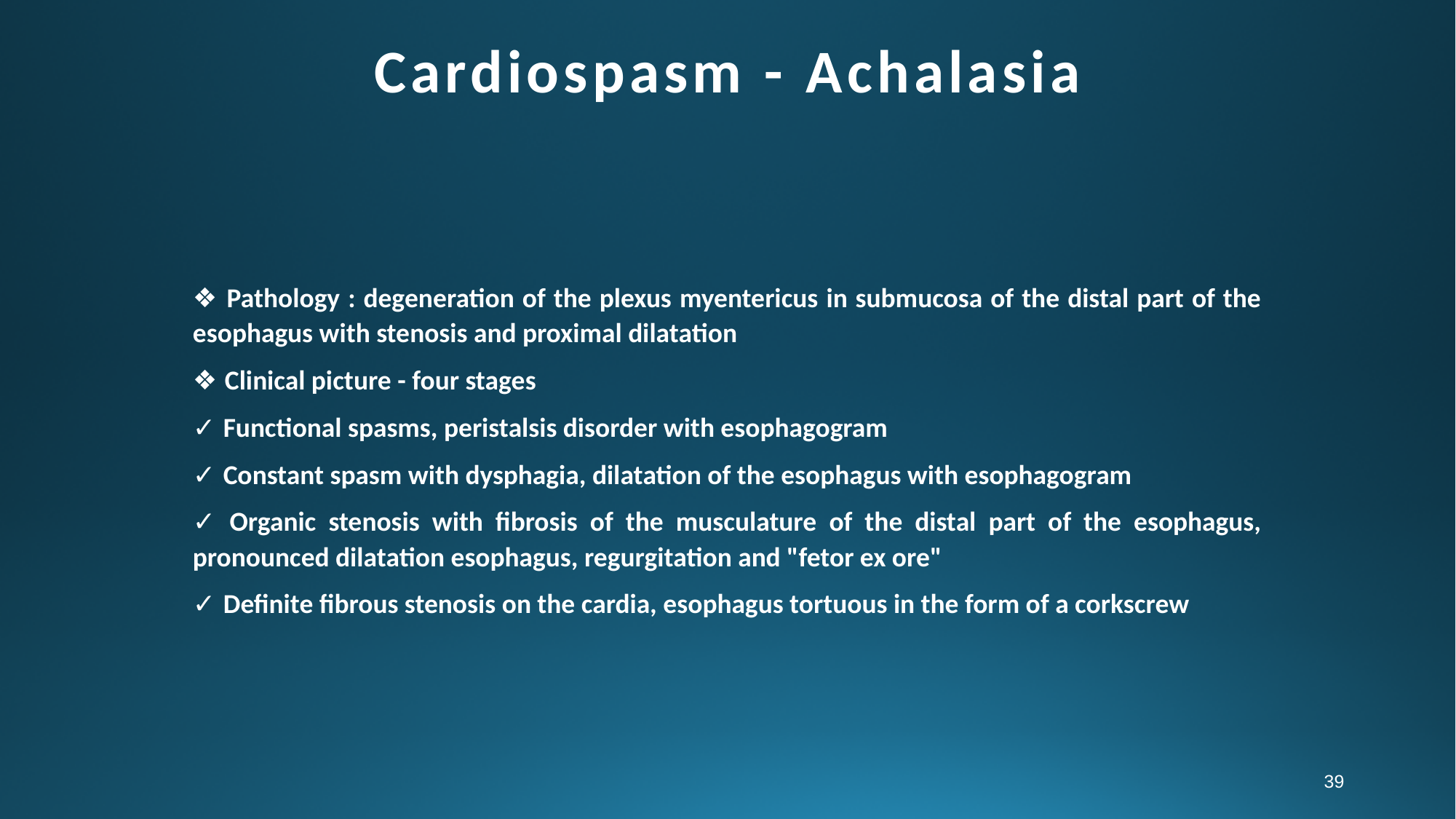

# Cardiospasm - Achalasia

❖ Pathology : degeneration of the plexus myentericus in submucosa of the distal part of the esophagus with stenosis and proximal dilatation
❖ Clinical picture - four stages
✓ Functional spasms, peristalsis disorder with esophagogram
✓ Constant spasm with dysphagia, dilatation of the esophagus with esophagogram
✓ Organic stenosis with fibrosis of the musculature of the distal part of the esophagus, pronounced dilatation esophagus, regurgitation and "fetor ex ore"
✓ Definite fibrous stenosis on the cardia, esophagus tortuous in the form of a corkscrew
39